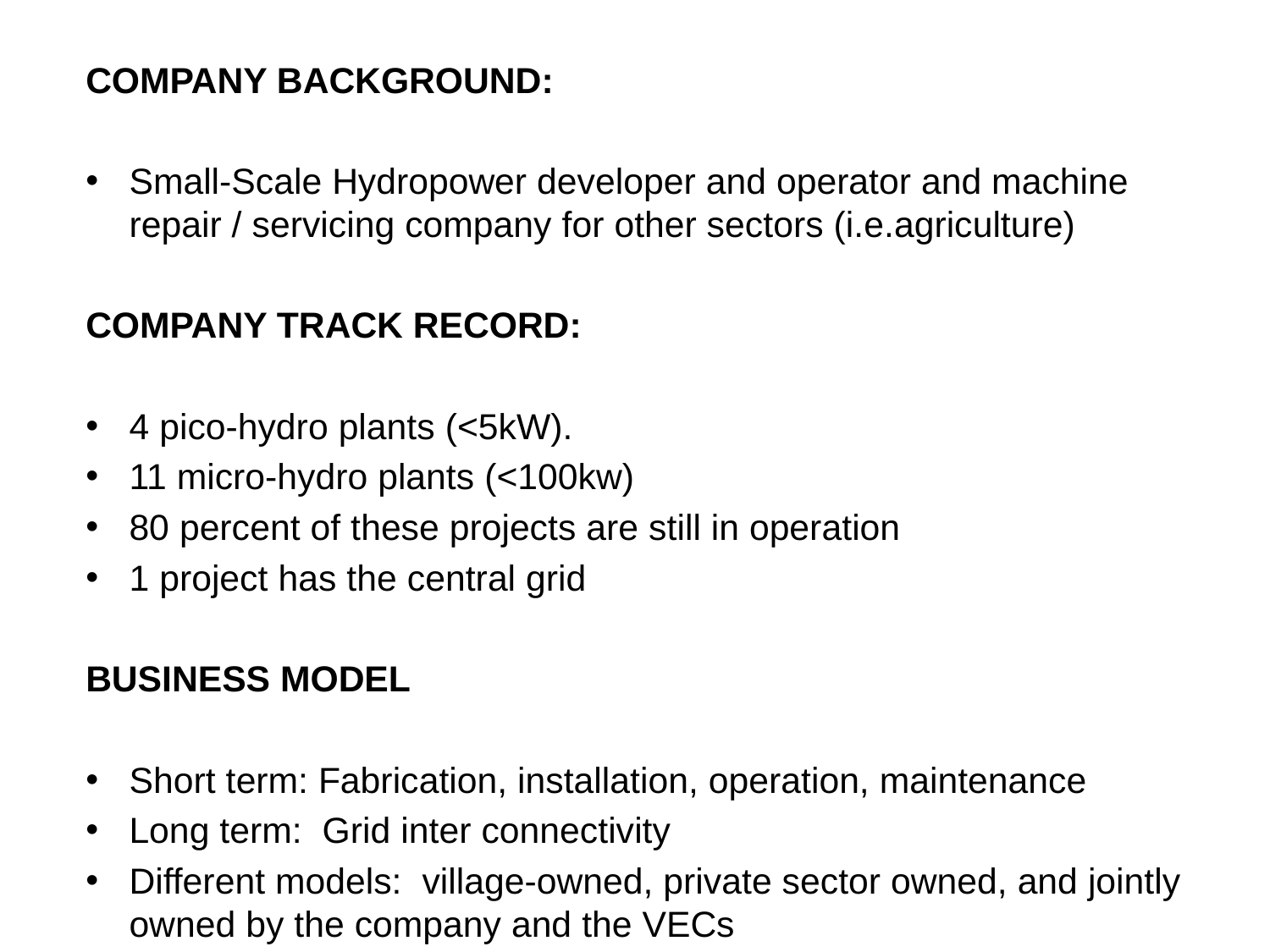

COMPANY BACKGROUND:

Small-Scale Hydropower developer and operator and machine repair / servicing company for other sectors (i.e.agriculture)

COMPANY TRACK RECORD:

4 pico-hydro plants (<5kW).
11 micro-hydro plants (<100kw)
80 percent of these projects are still in operation
1 project has the central grid

BUSINESS MODEL

Short term: Fabrication, installation, operation, maintenance
Long term:  Grid inter connectivity
Different models:  village-owned, private sector owned, and jointly owned by the company and the VECs